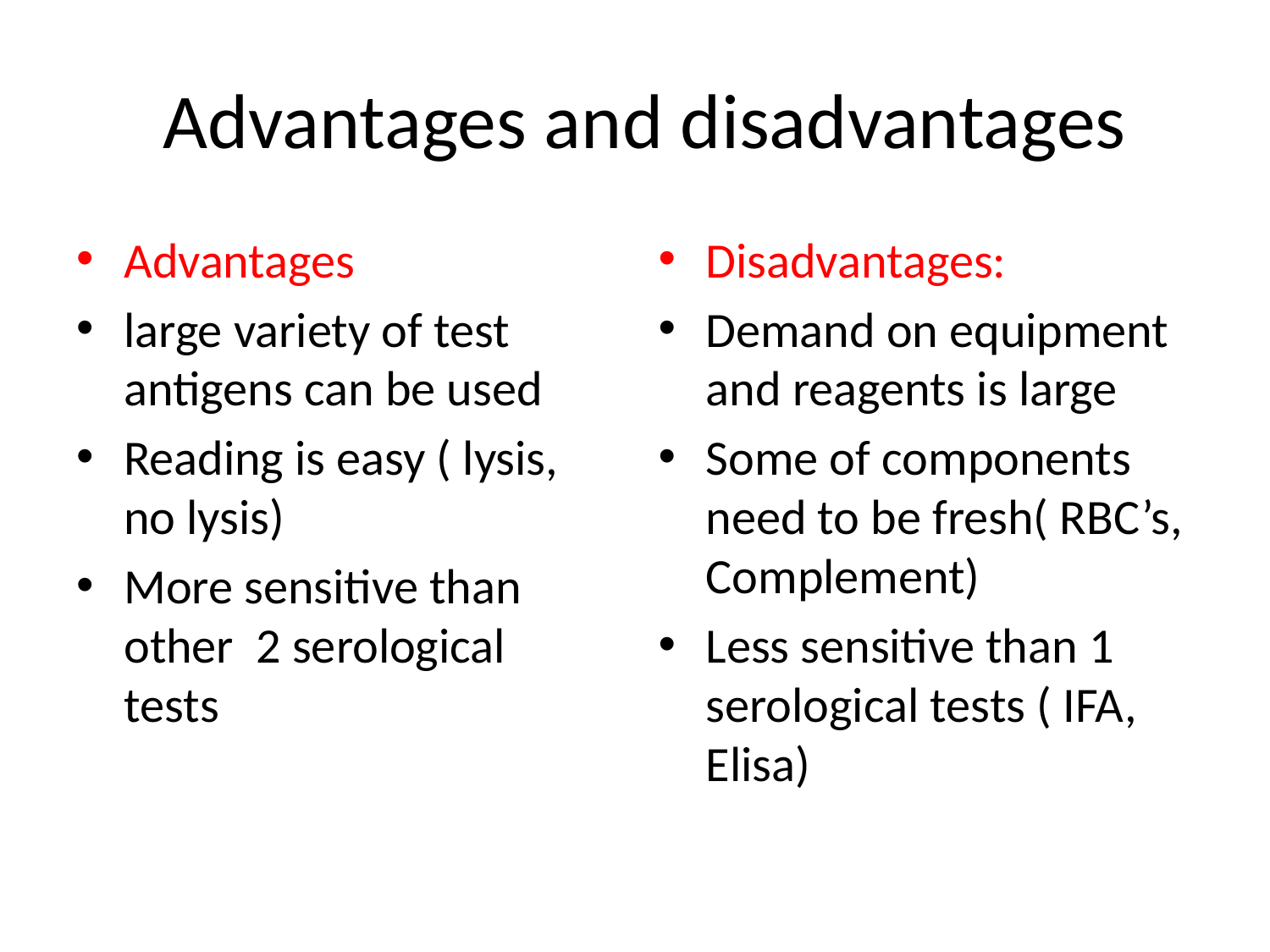

# Advantages and disadvantages
Advantages
large variety of test antigens can be used
Reading is easy ( lysis, no lysis)
More sensitive than other  2 serological tests
Disadvantages:
Demand on equipment and reagents is large
Some of components need to be fresh( RBC’s, Complement)
Less sensitive than 1 serological tests ( IFA, Elisa)